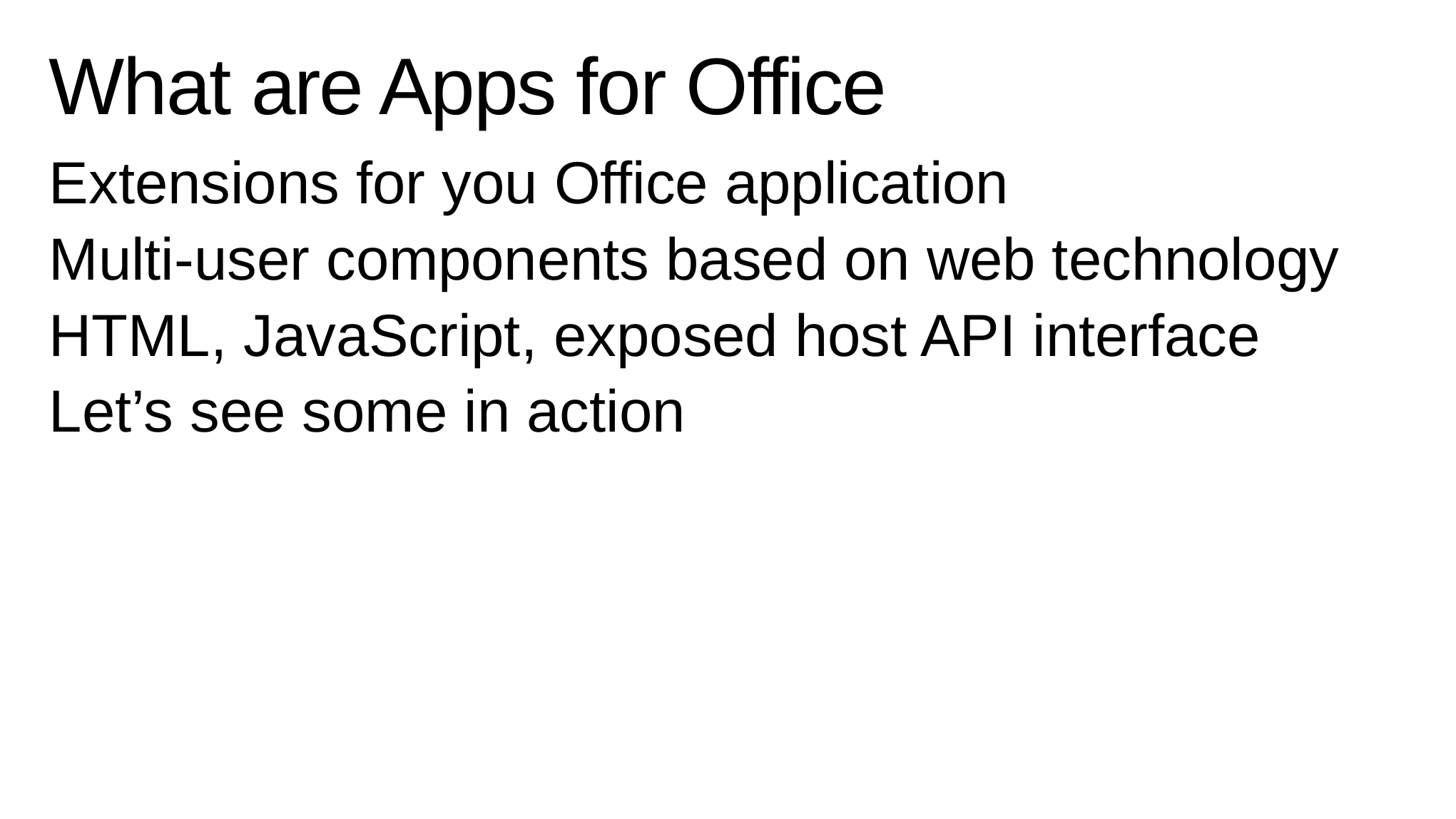

# What are Apps for Office
Extensions for you Office application
Multi-user components based on web technology
HTML, JavaScript, exposed host API interface
Let’s see some in action